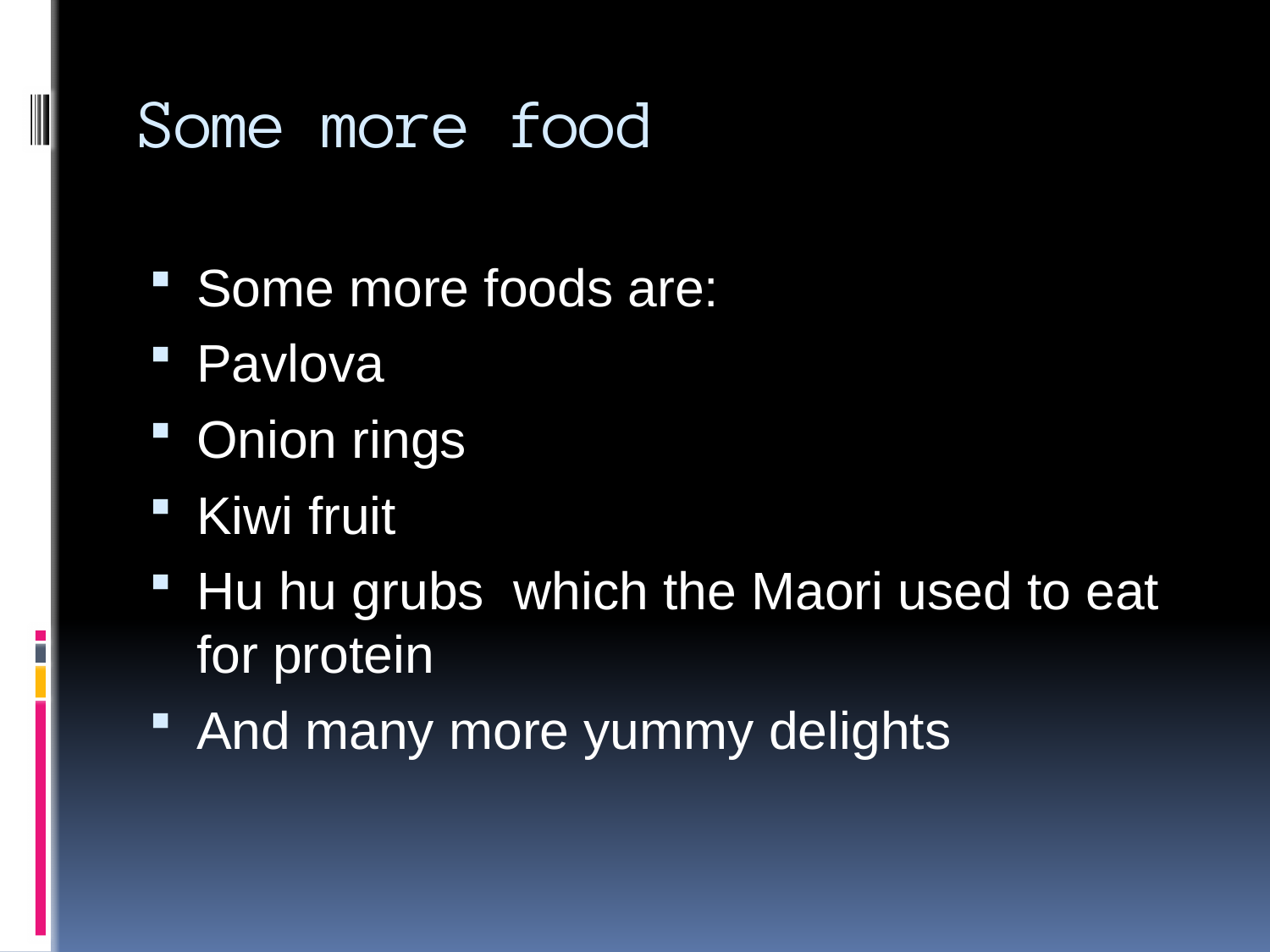

# Some more food
Some more foods are:
Pavlova
Onion rings
Kiwi fruit
Hu hu grubs  which the Maori used to eat for protein
And many more yummy delights